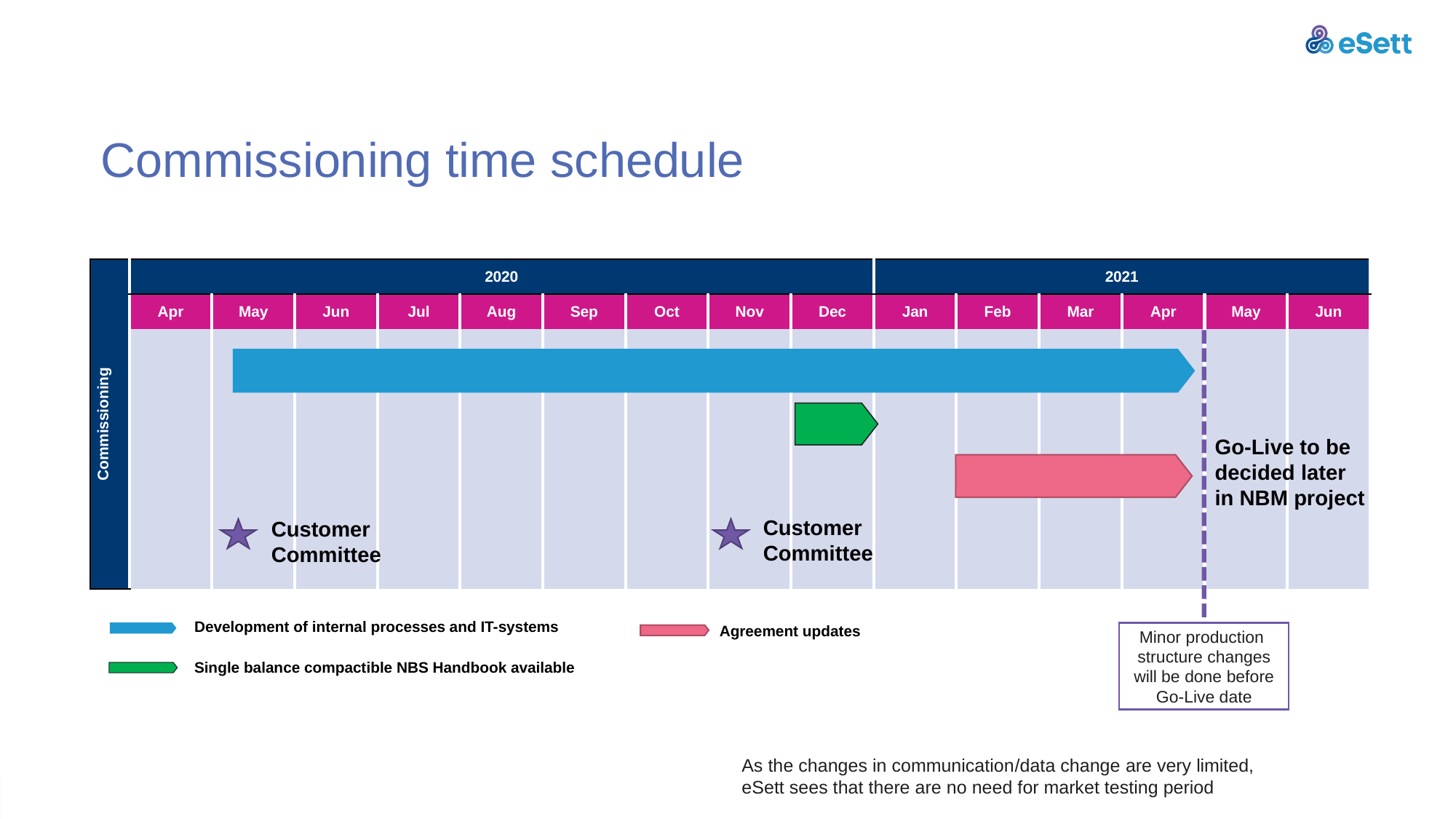

# Commissioning time schedule

| Commissioning | 2020 |  |  |  |  |  |  |  |  | 2021 |  |  |  |  |  |
| --- | --- | --- | --- | --- | --- | --- | --- | --- | --- | --- | --- | --- | --- | --- | --- |
|  | Apr | May | Jun | Jul | Aug | Sep | Oct | Nov | Dec | Jan | Feb | Mar | Apr | May | Jun |
|  |  |  |  |  |  |  |  |  |  |  |  |  |  |  |  |

Go-Live to be decided later in NBM project

Customer Committee
Customer Committee

Development of internal processes and IT-systems

Agreement updates

Minor production
structure changes will be done before Go-Live date
Single balance compactible NBS Handbook available

As the changes in communication/data change are very limited,
eSett sees that there are no need for market testing period